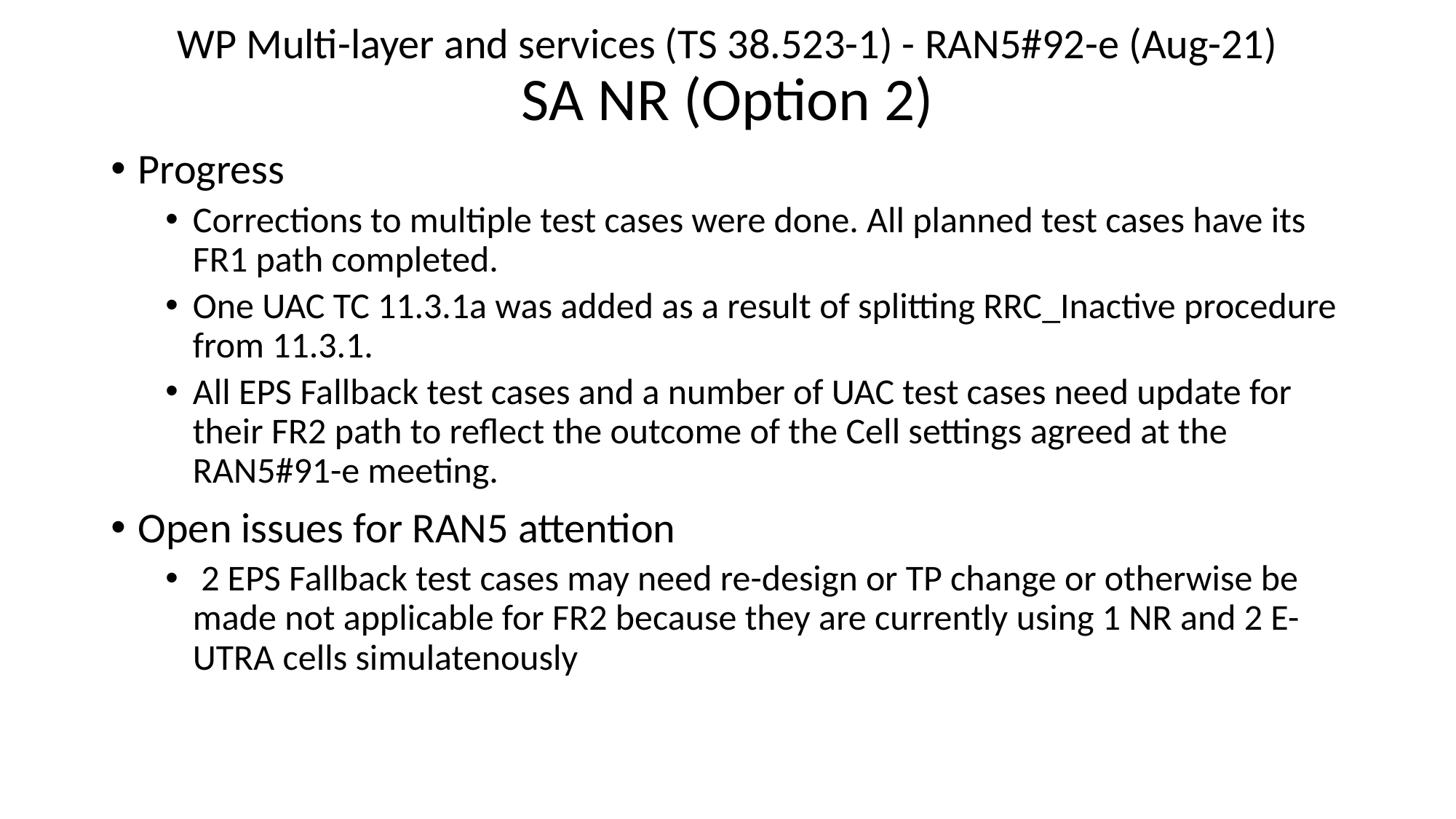

# WP Multi-layer and services (TS 38.523-1) - RAN5#92-e (Aug-21) SA NR (Option 2)
Progress
Corrections to multiple test cases were done. All planned test cases have its FR1 path completed.
One UAC TC 11.3.1a was added as a result of splitting RRC_Inactive procedure from 11.3.1.
All EPS Fallback test cases and a number of UAC test cases need update for their FR2 path to reflect the outcome of the Cell settings agreed at the RAN5#91-e meeting.
Open issues for RAN5 attention
 2 EPS Fallback test cases may need re-design or TP change or otherwise be made not applicable for FR2 because they are currently using 1 NR and 2 E-UTRA cells simulatenously